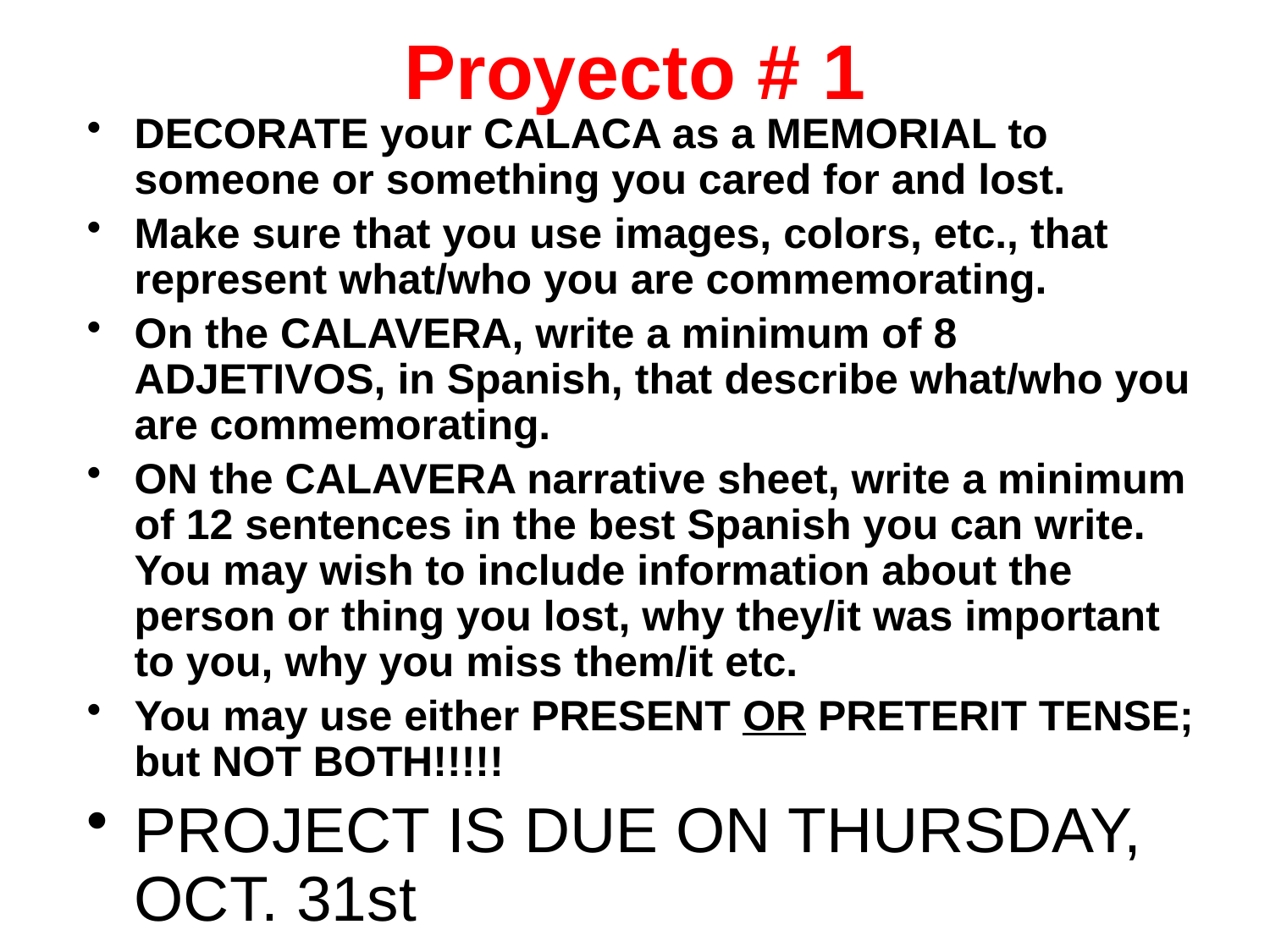

# Proyecto # 1
DECORATE your CALACA as a MEMORIAL to someone or something you cared for and lost.
Make sure that you use images, colors, etc., that represent what/who you are commemorating.
On the CALAVERA, write a minimum of 8 ADJETIVOS, in Spanish, that describe what/who you are commemorating.
ON the CALAVERA narrative sheet, write a minimum of 12 sentences in the best Spanish you can write.  You may wish to include information about the person or thing you lost, why they/it was important to you, why you miss them/it etc.
You may use either PRESENT OR PRETERIT TENSE; but NOT BOTH!!!!!
PROJECT IS DUE ON THURSDAY, OCT. 31st